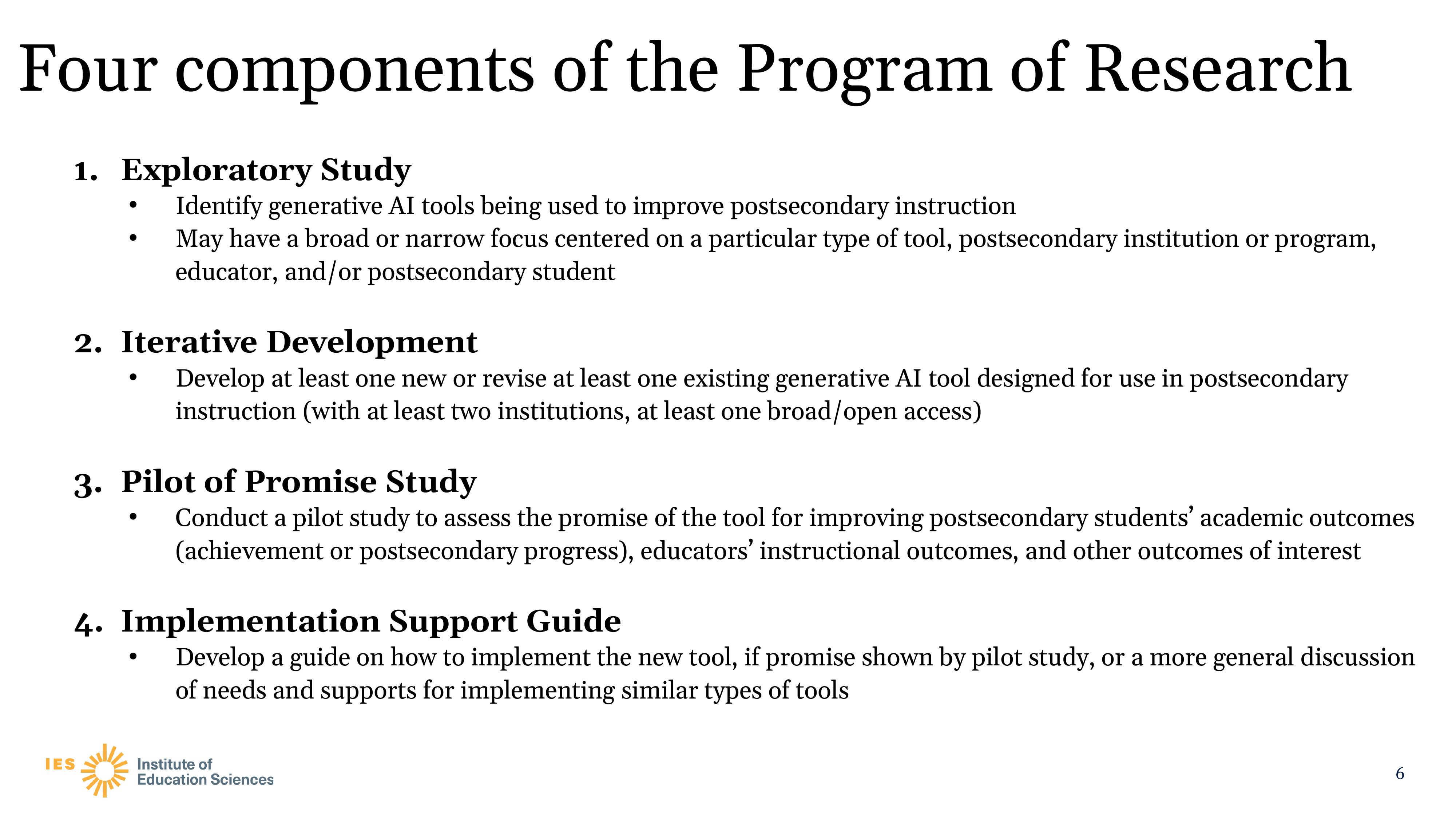

# Four components of the Program of Research

Exploratory Study
Identify generative AI tools being used to improve postsecondary instruction
May have a broad or narrow focus centered on a particular type of tool, postsecondary institution or program, educator, and/or postsecondary student

Iterative Development
Develop at least one new or revise at least one existing generative AI tool designed for use in postsecondary instruction (with at least two institutions, at least one broad/open access)

Pilot of Promise Study
Conduct a pilot study to assess the promise of the tool for improving postsecondary students’ academic outcomes (achievement or postsecondary progress), educators’ instructional outcomes, and other outcomes of interest

Implementation Support Guide
Develop a guide on how to implement the new tool, if promise shown by pilot study, or a more general discussion of needs and supports for implementing similar types of tools

6